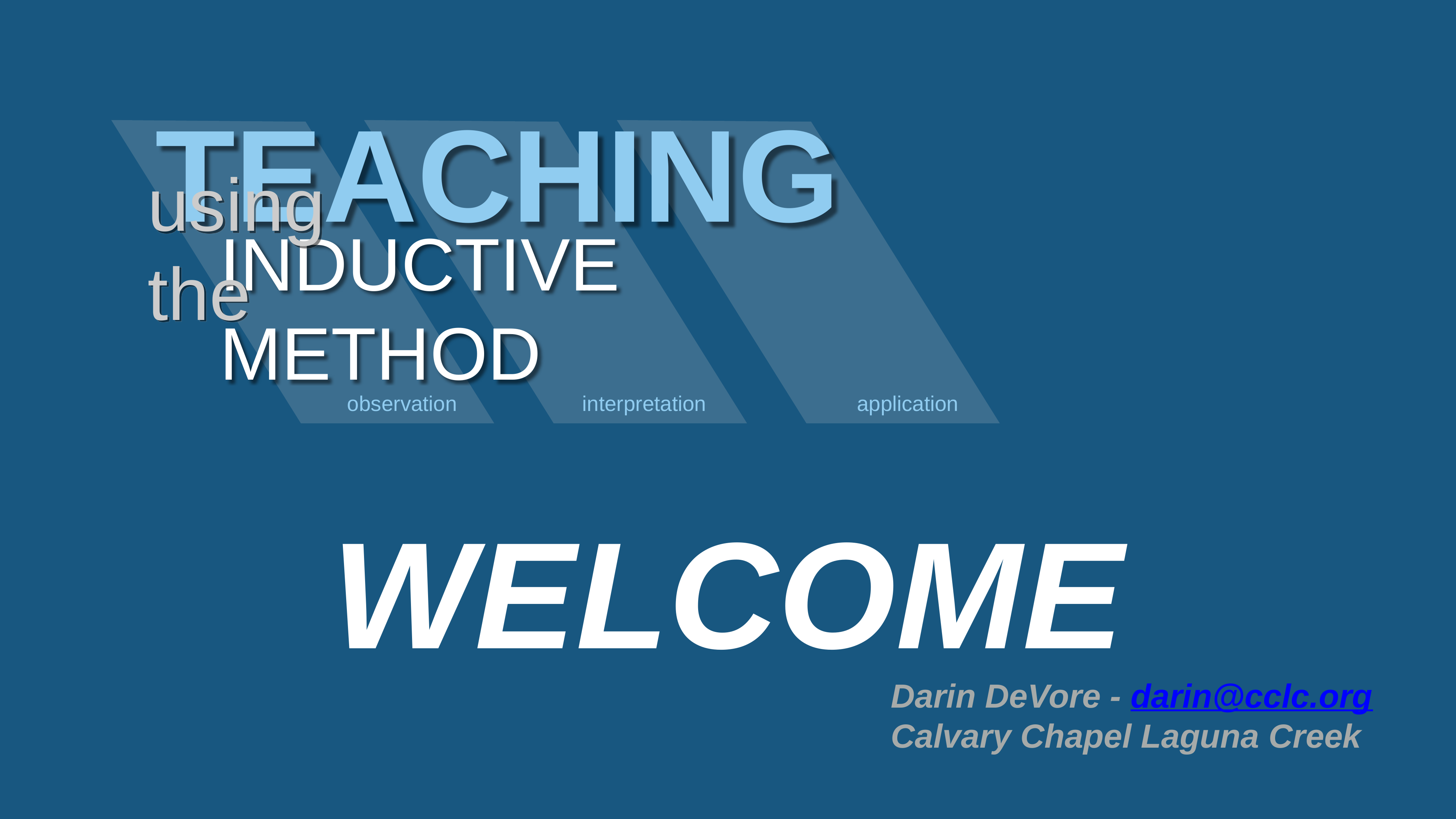

TEACHING

using the
INDUCTIVE METHOD
observation
interpretation
application
WELCOME
Darin DeVore - darin@cclc.org
Calvary Chapel Laguna Creek